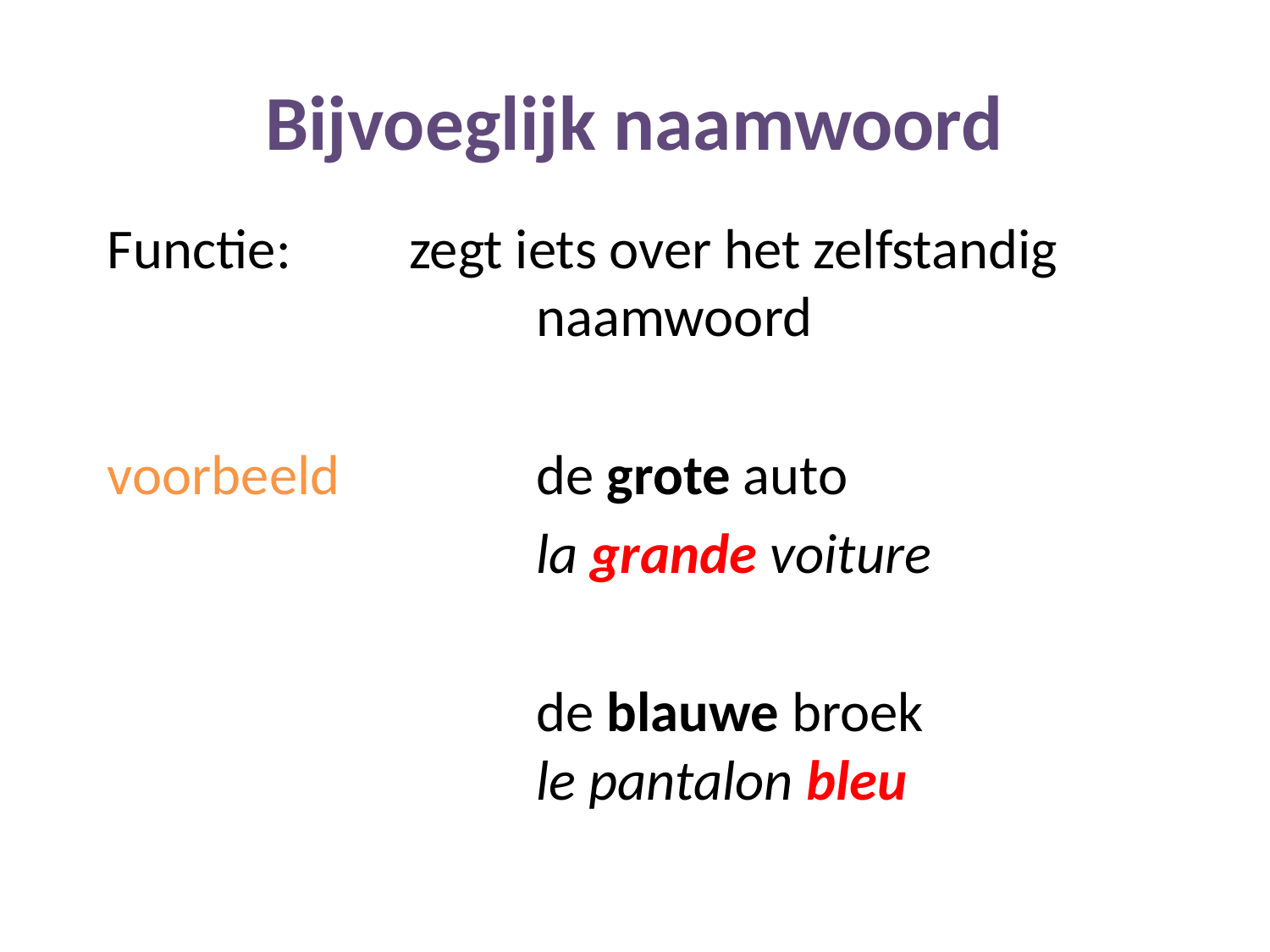

Bijvoeglijk naamwoord
Functie: 	zegt iets over het zelfstandig  			naamwoord

voorbeeld		de grote auto
				la grande voiture

 				de blauwe broek
 			le pantalon bleu